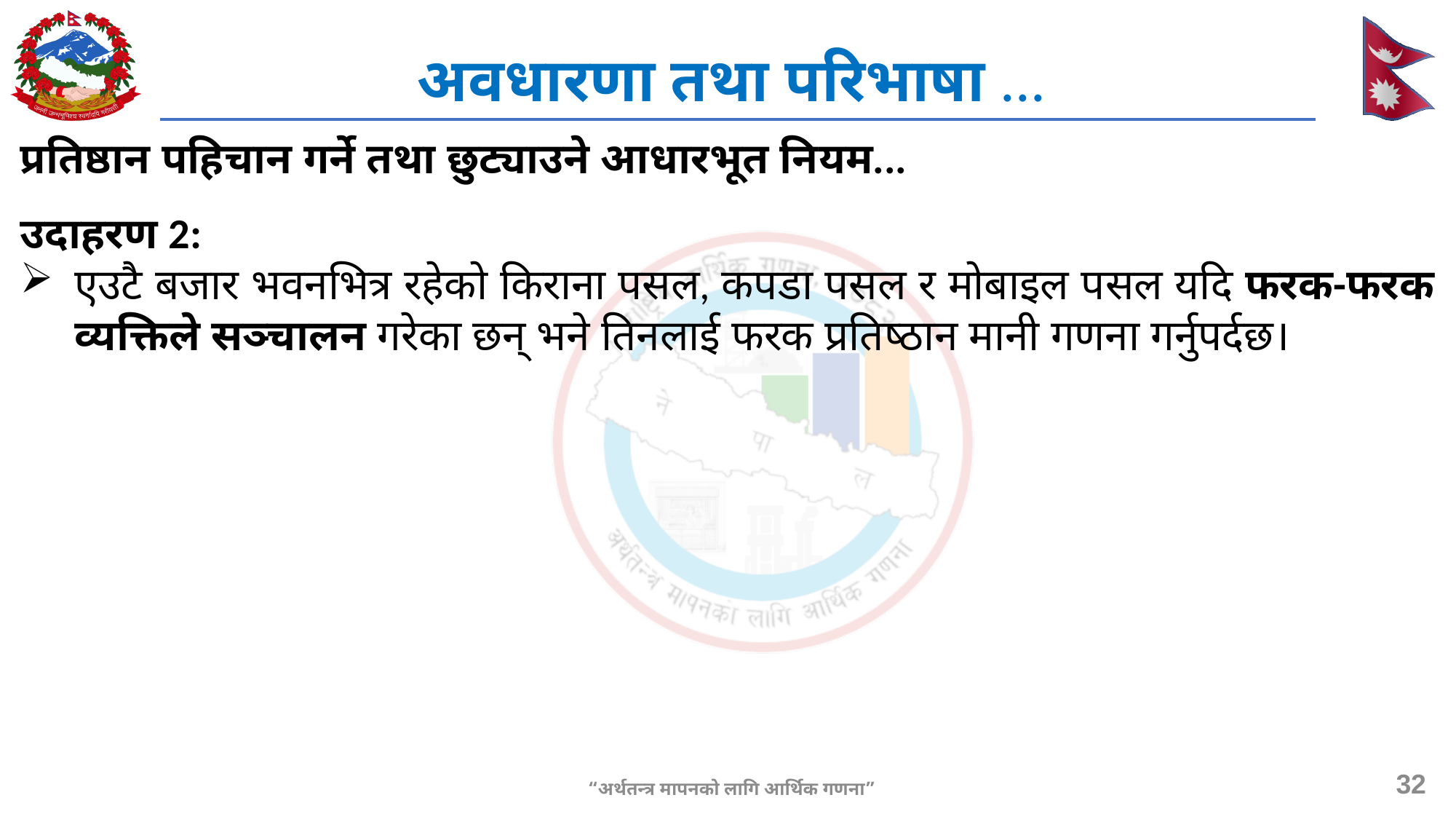

# अवधारणा तथा परिभाषा ...
प्रतिष्ठान पहिचान गर्ने तथा छुट्याउने आधारभूत नियम...
उदाहरण 2:
एउटै बजार भवनभित्र रहेको किराना पसल, कपडा पसल र मोबाइल पसल यदि फरक-फरक व्यक्तिले सञ्चालन गरेका छन् भने तिनलाई फरक प्रतिष्ठान मानी गणना गर्नुपर्दछ।

32
“अर्थतन्त्र मापनको लागि आर्थिक गणना”